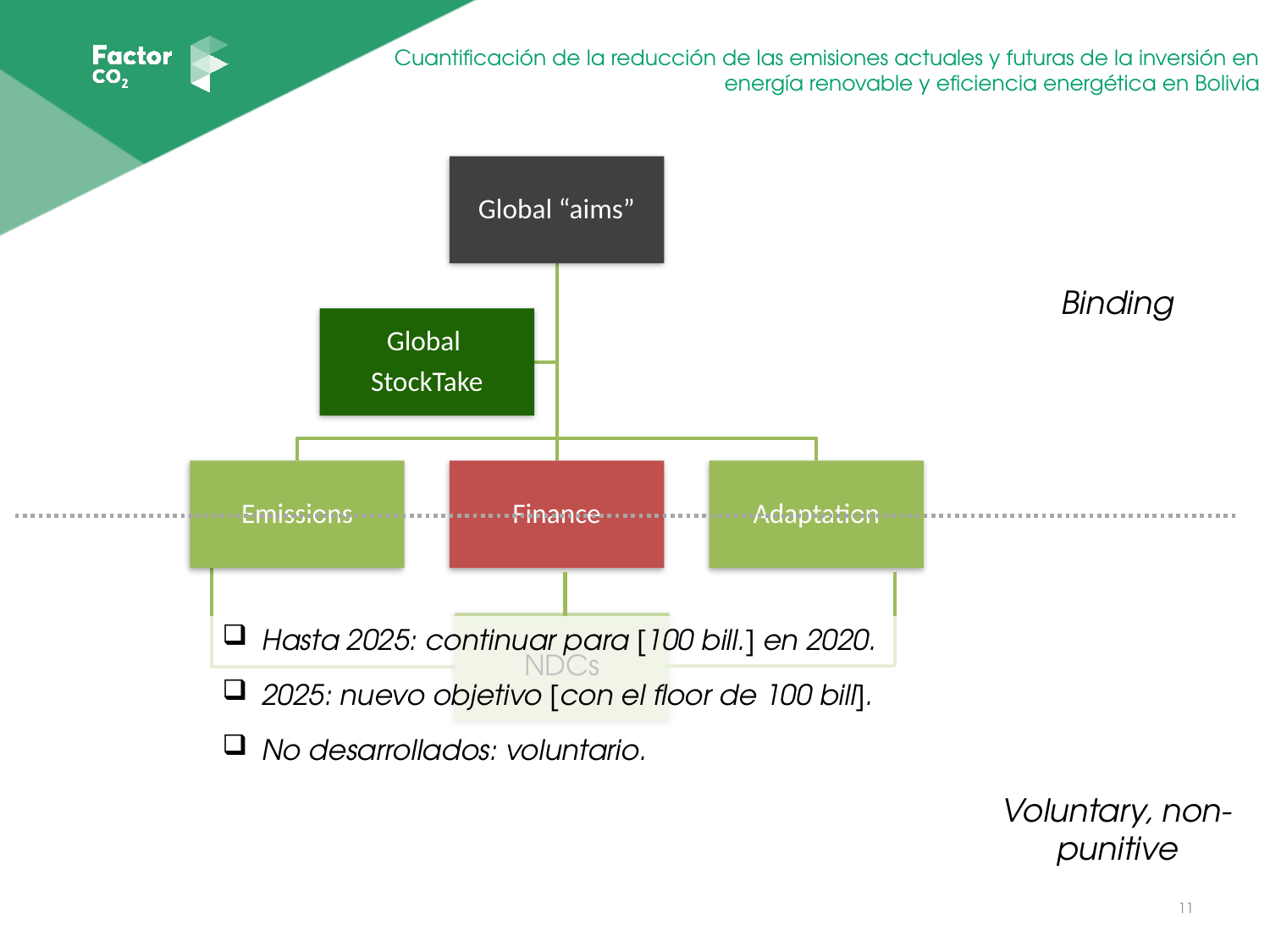

Global “aims”
Emissions
NDCs
Finance
Adaptation
Global
StockTake
Binding
Hasta 2025: continuar para [100 bill.] en 2020.
2025: nuevo objetivo [con el floor de 100 bill].
No desarrollados: voluntario.
Voluntary, non-punitive
11